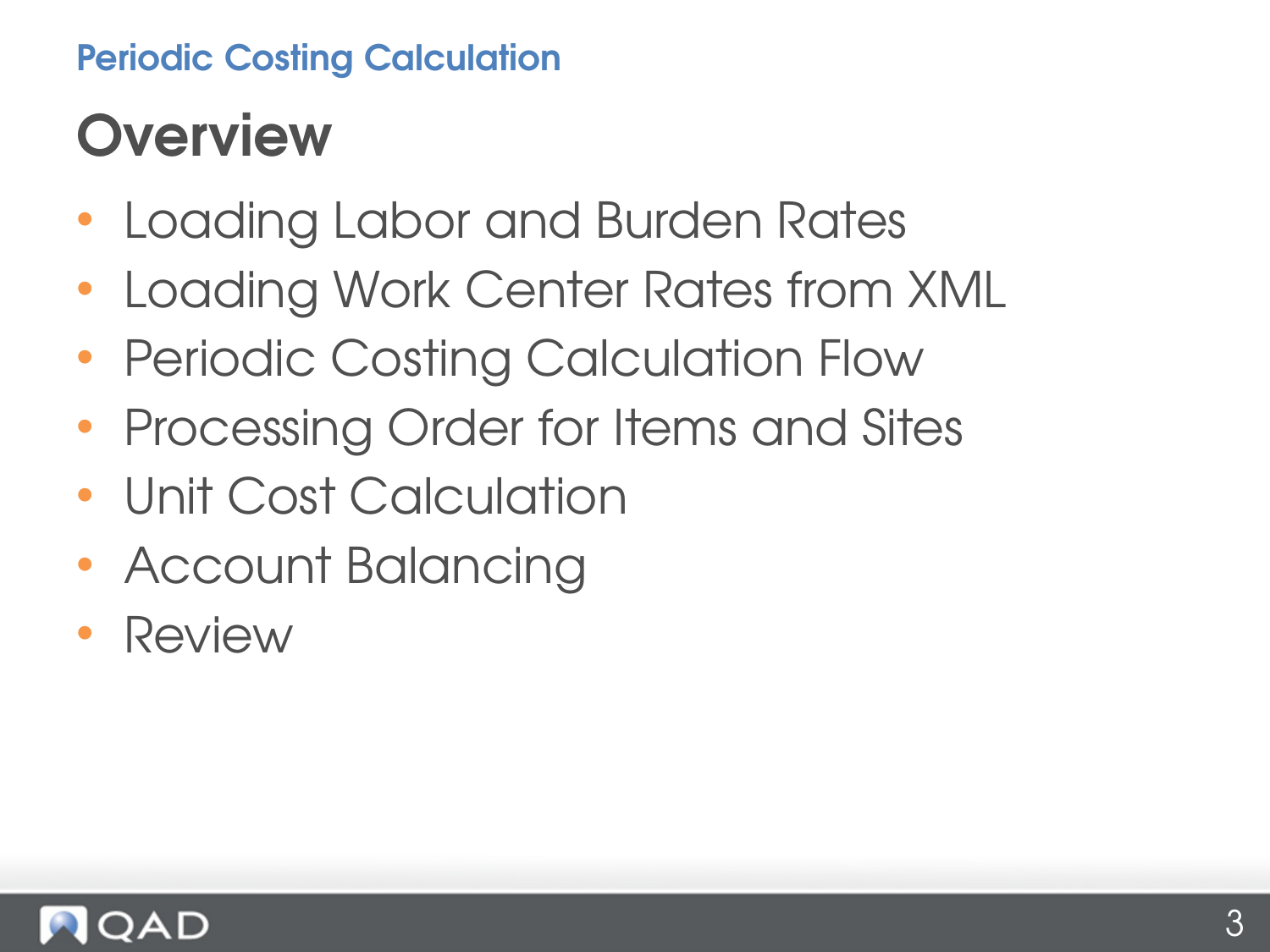

Periodic Costing Calculation
# Overview
Loading Labor and Burden Rates
Loading Work Center Rates from XML
Periodic Costing Calculation Flow
Processing Order for Items and Sites
Unit Cost Calculation
Account Balancing
Review
3